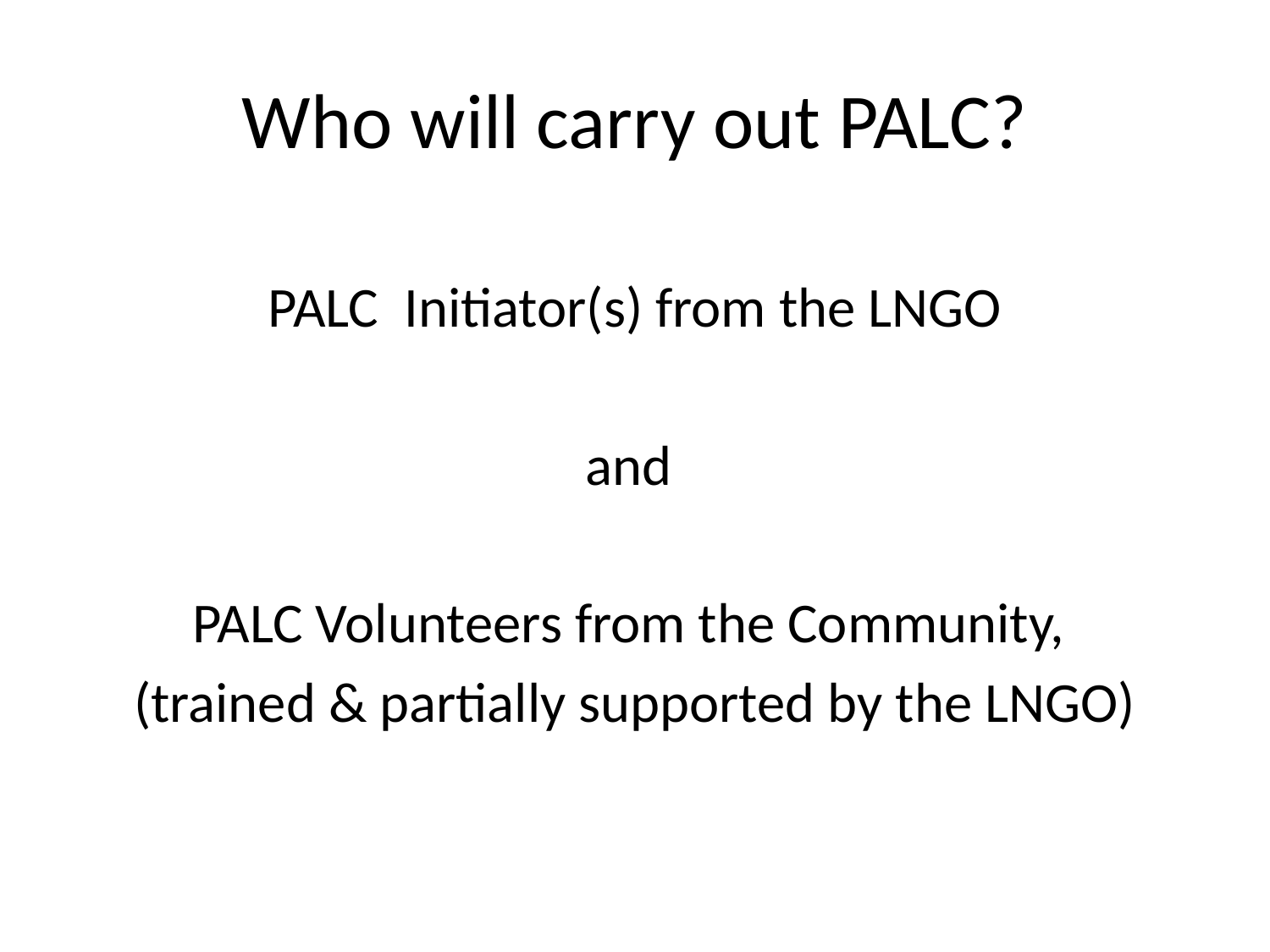

# Who will carry out PALC?
PALC  Initiator(s) from the LNGO

and

PALC Volunteers from the Community,
(trained & partially supported by the LNGO)